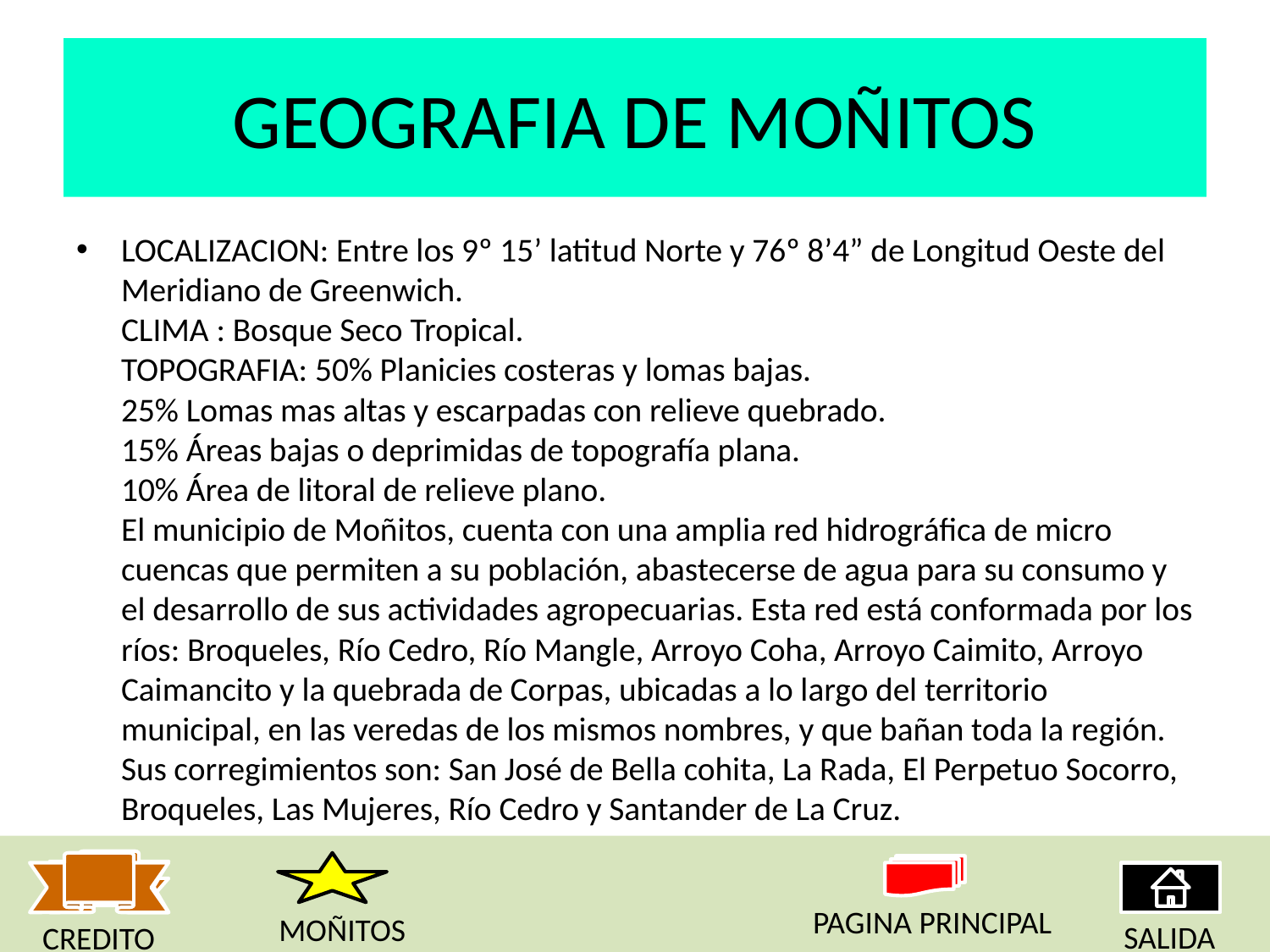

# GEOGRAFIA DE MOÑITOS
LOCALIZACION: Entre los 9º 15’ latitud Norte y 76º 8’4” de Longitud Oeste del Meridiano de Greenwich.
CLIMA : Bosque Seco Tropical.
TOPOGRAFIA: 50% Planicies costeras y lomas bajas.
25% Lomas mas altas y escarpadas con relieve quebrado.
15% Áreas bajas o deprimidas de topografía plana.
10% Área de litoral de relieve plano.
El municipio de Moñitos, cuenta con una amplia red hidrográfica de micro cuencas que permiten a su población, abastecerse de agua para su consumo y el desarrollo de sus actividades agropecuarias. Esta red está conformada por los ríos: Broqueles, Río Cedro, Río Mangle, Arroyo Coha, Arroyo Caimito, Arroyo Caimancito y la quebrada de Corpas, ubicadas a lo largo del territorio municipal, en las veredas de los mismos nombres, y que bañan toda la región.
Sus corregimientos son: San José de Bella cohita, La Rada, El Perpetuo Socorro, Broqueles, Las Mujeres, Río Cedro y Santander de La Cruz.

PAGINA PRINCIPAL
MOÑITOS
SALIDA
CREDITO